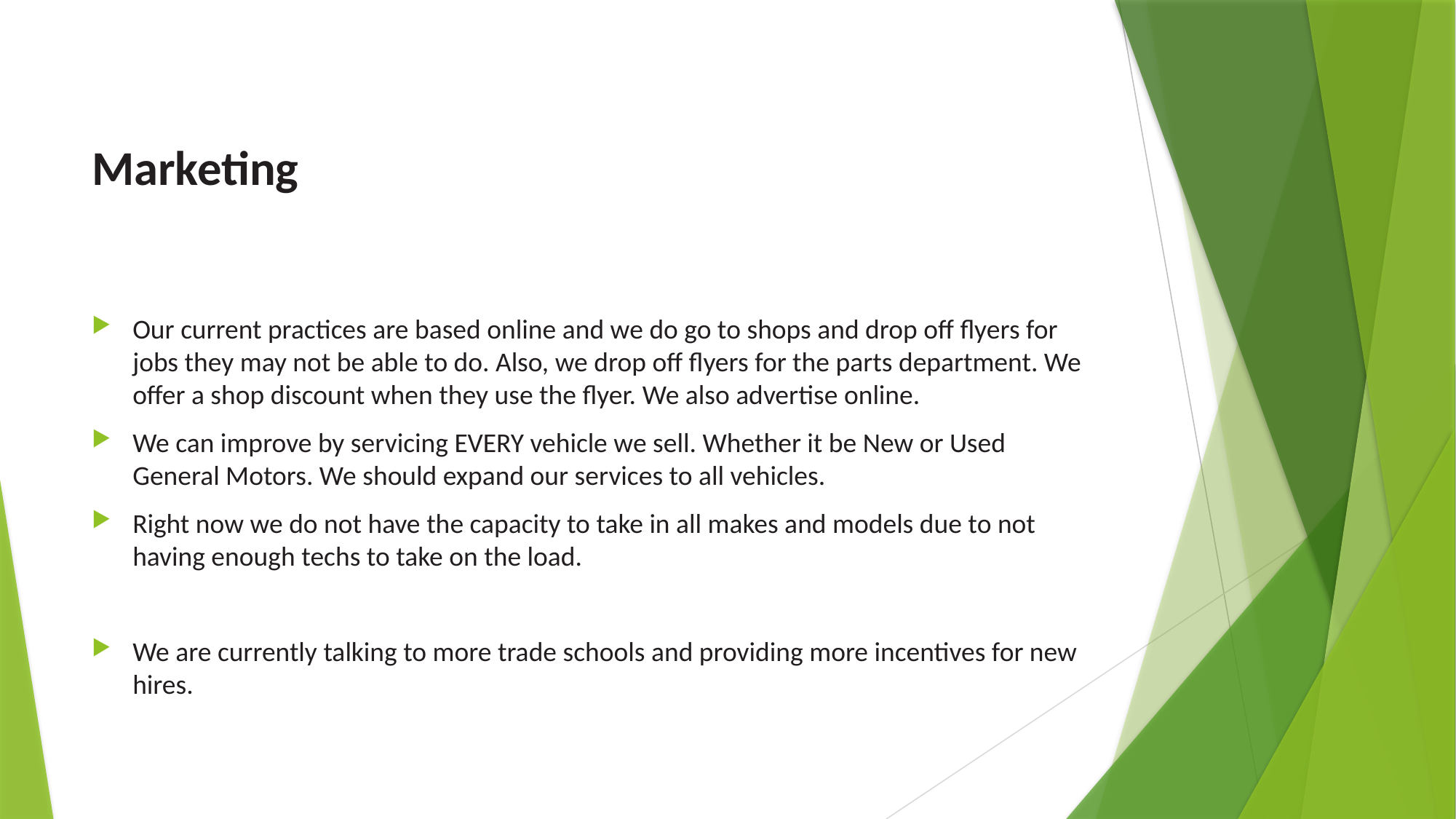

# Marketing

Our current practices are based online and we do go to shops and drop off flyers for jobs they may not be able to do. Also, we drop off flyers for the parts department. We offer a shop discount when they use the flyer. We also advertise online.
We can improve by servicing EVERY vehicle we sell. Whether it be New or Used General Motors. We should expand our services to all vehicles.
Right now we do not have the capacity to take in all makes and models due to not having enough techs to take on the load.

We are currently talking to more trade schools and providing more incentives for new hires.